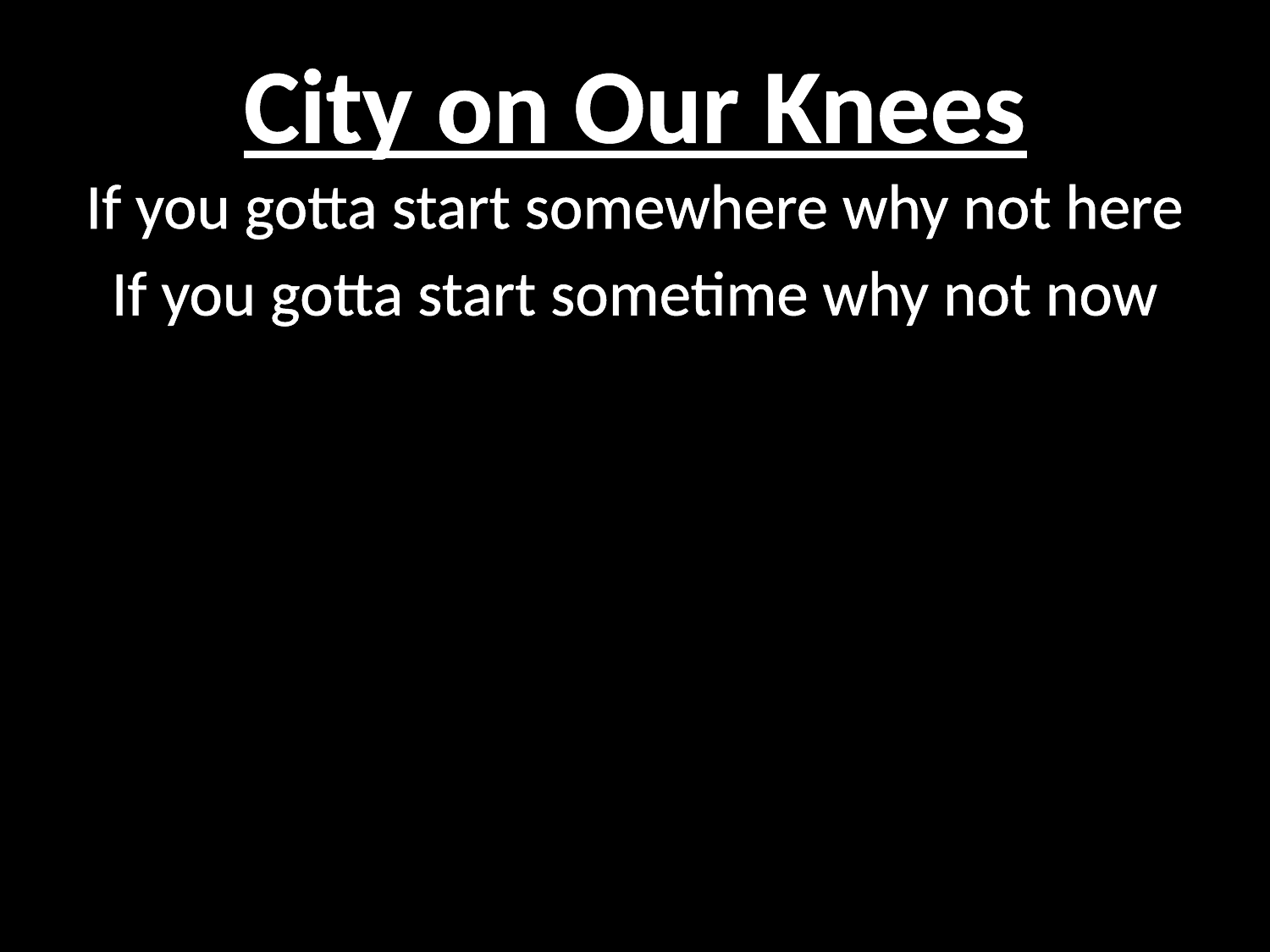

# City on Our Knees
If you gotta start somewhere why not here
If you gotta start sometime why not now